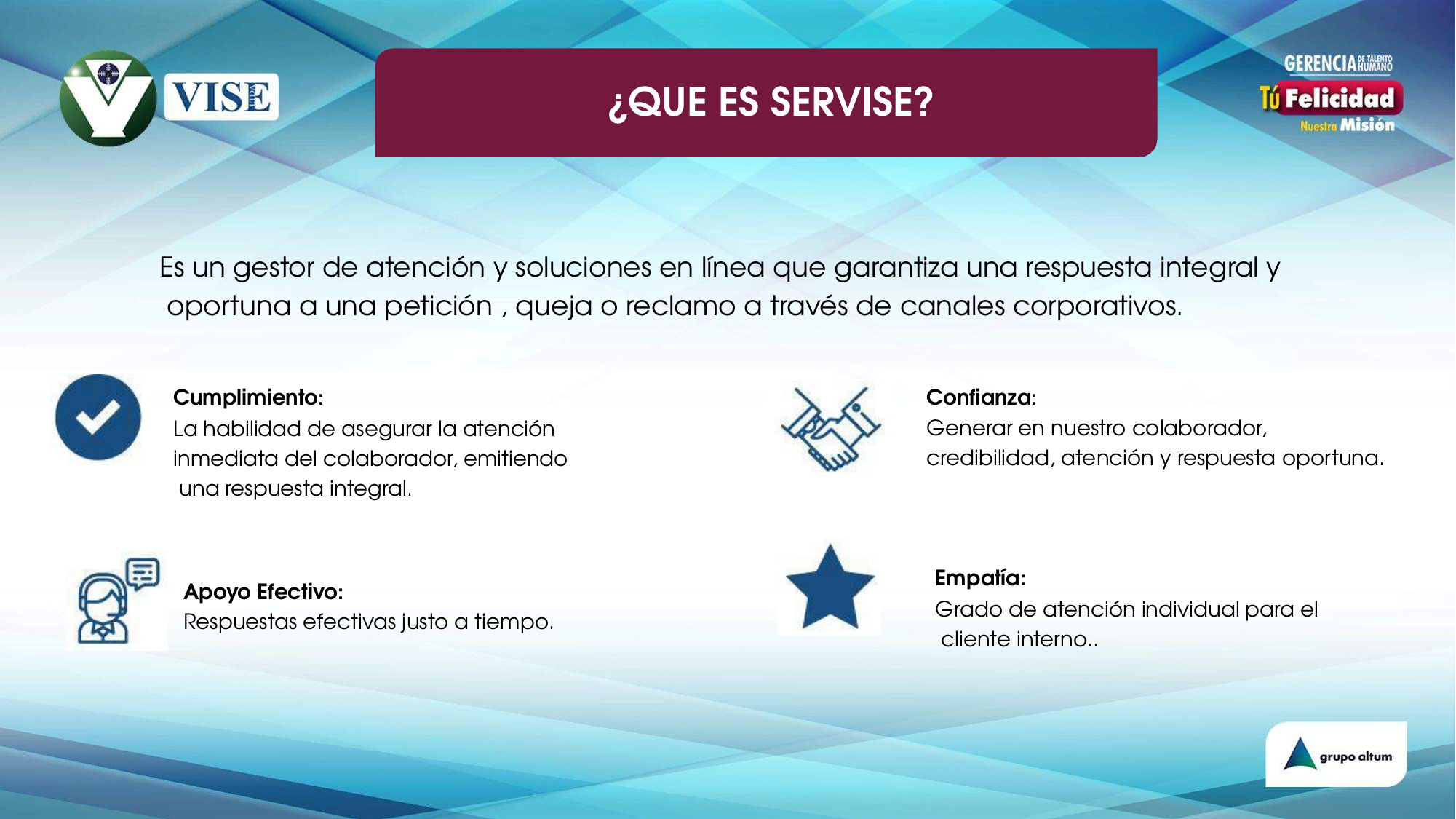

# ¿QUE ES SERVISE?
Es un gestor de atención y soluciones en línea que garantiza una respuesta integral y  oportuna a una petición , queja o reclamo a través de canales corporativos.
Confianza:
Generar en nuestro colaborador,  credibilidad, atención y respuesta oportuna.
Cumplimiento:
La habilidad de asegurar la atención  inmediata del colaborador, emitiendo  una respuesta integral.
Empatía:
Grado de atención individual para el  cliente interno..
Apoyo Efectivo:
Respuestas efectivas justo a tiempo.